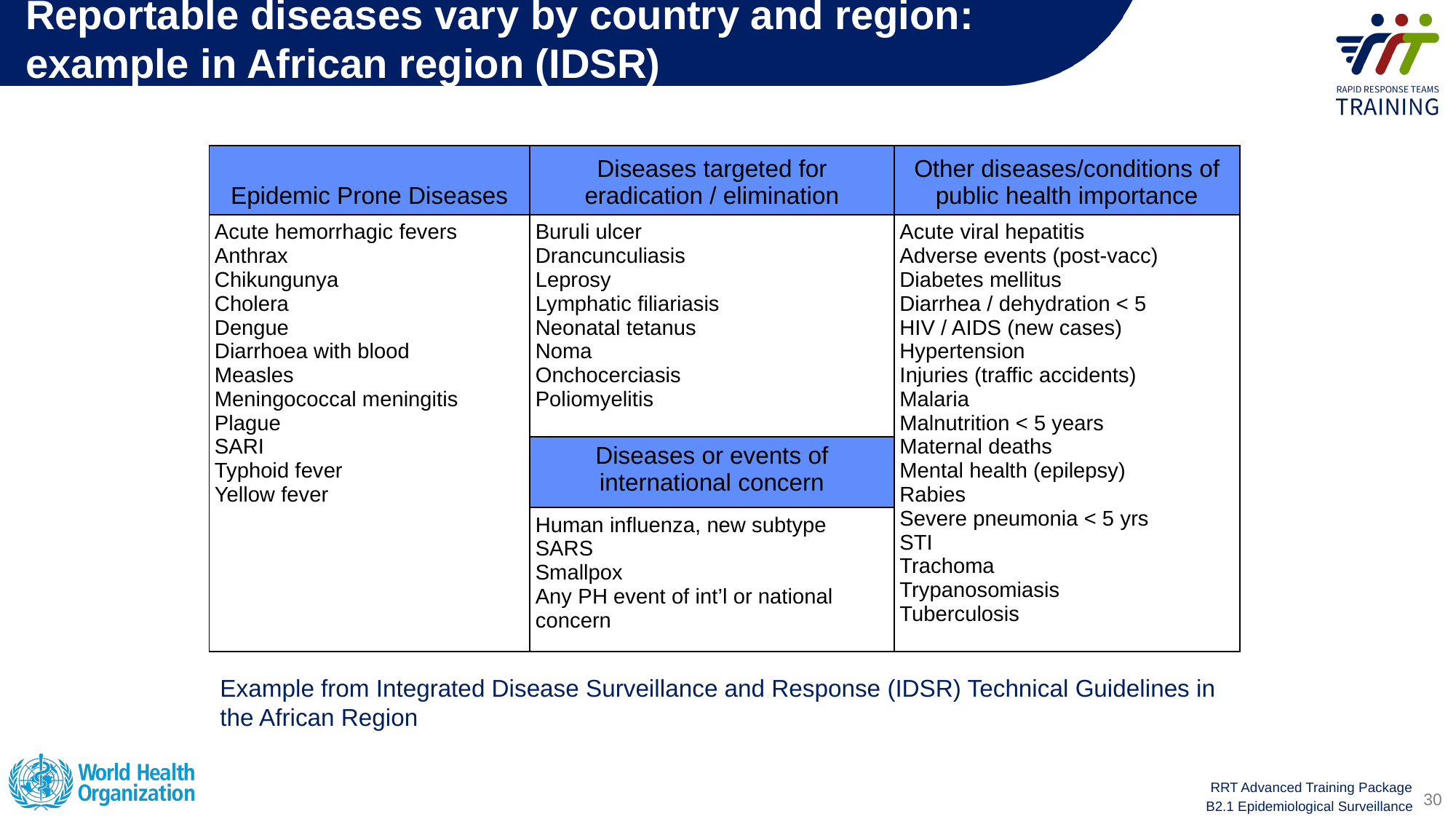

Reportable diseases vary by country and region: example in African region (IDSR)
| Epidemic Prone Diseases | Diseases targeted for eradication / elimination | Other diseases/conditions of public health importance |
| --- | --- | --- |
| Acute hemorrhagic fevers Anthrax Chikungunya Cholera Dengue Diarrhoea with blood Measles Meningococcal meningitis Plague SARI Typhoid fever Yellow fever | Buruli ulcer Drancunculiasis Leprosy Lymphatic filiariasis Neonatal tetanus Noma Onchocerciasis Poliomyelitis | Acute viral hepatitis Adverse events (post-vacc) Diabetes mellitus Diarrhea / dehydration < 5 HIV / AIDS (new cases) Hypertension Injuries (traffic accidents) Malaria Malnutrition < 5 years Maternal deaths Mental health (epilepsy) Rabies Severe pneumonia < 5 yrs STI Trachoma Trypanosomiasis Tuberculosis |
|  | Diseases or events of international concern |  |
|  | Human influenza, new subtype SARS Smallpox Any PH event of int’l or national concern |  |
Example from Integrated Disease Surveillance and Response (IDSR) Technical Guidelines in the African Region